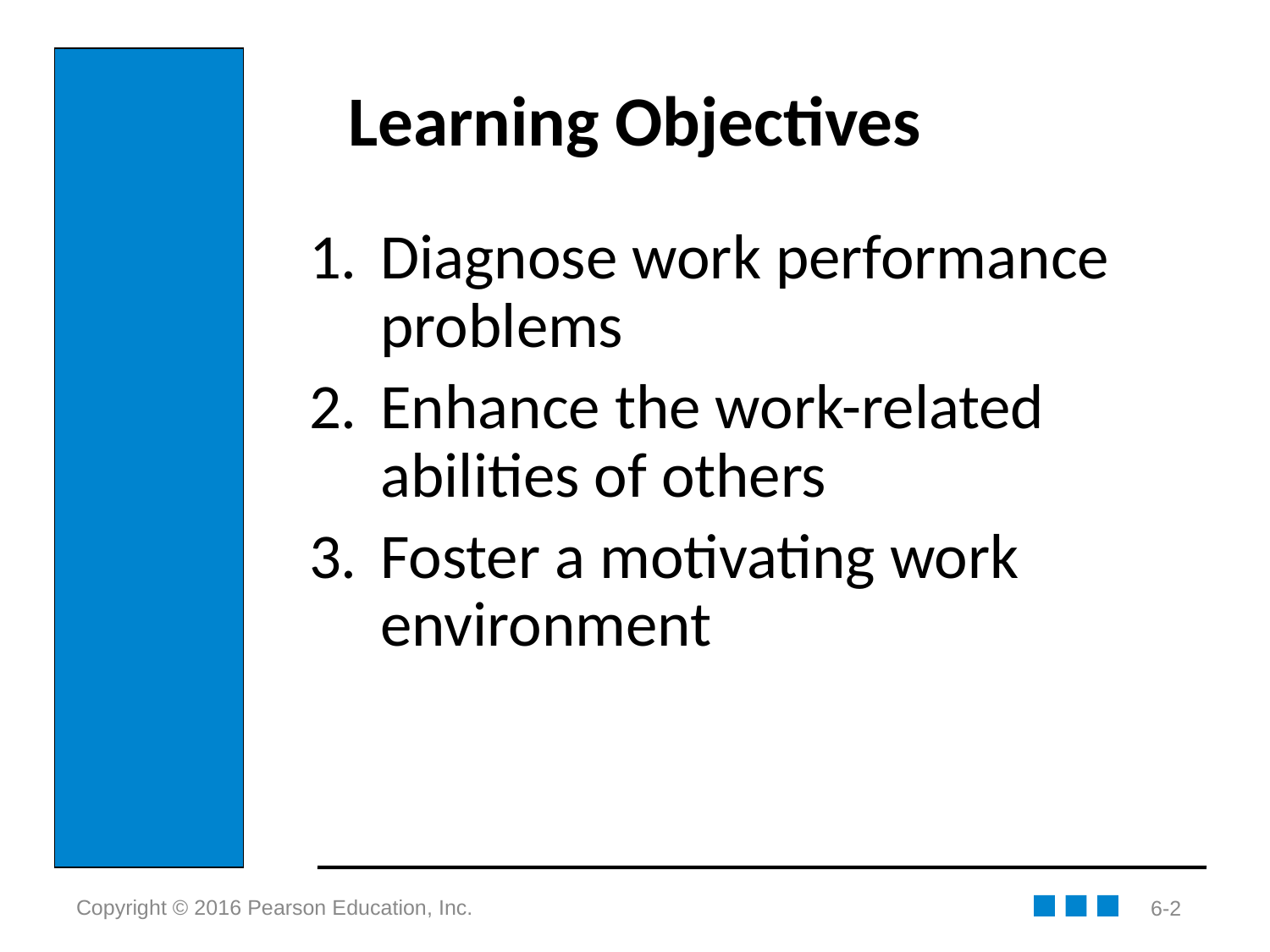

# Learning Objectives

Diagnose work performance problems
Enhance the work-related abilities of others
Foster a motivating work environment

6-2
Copyright © 2016 Pearson Education, Inc.